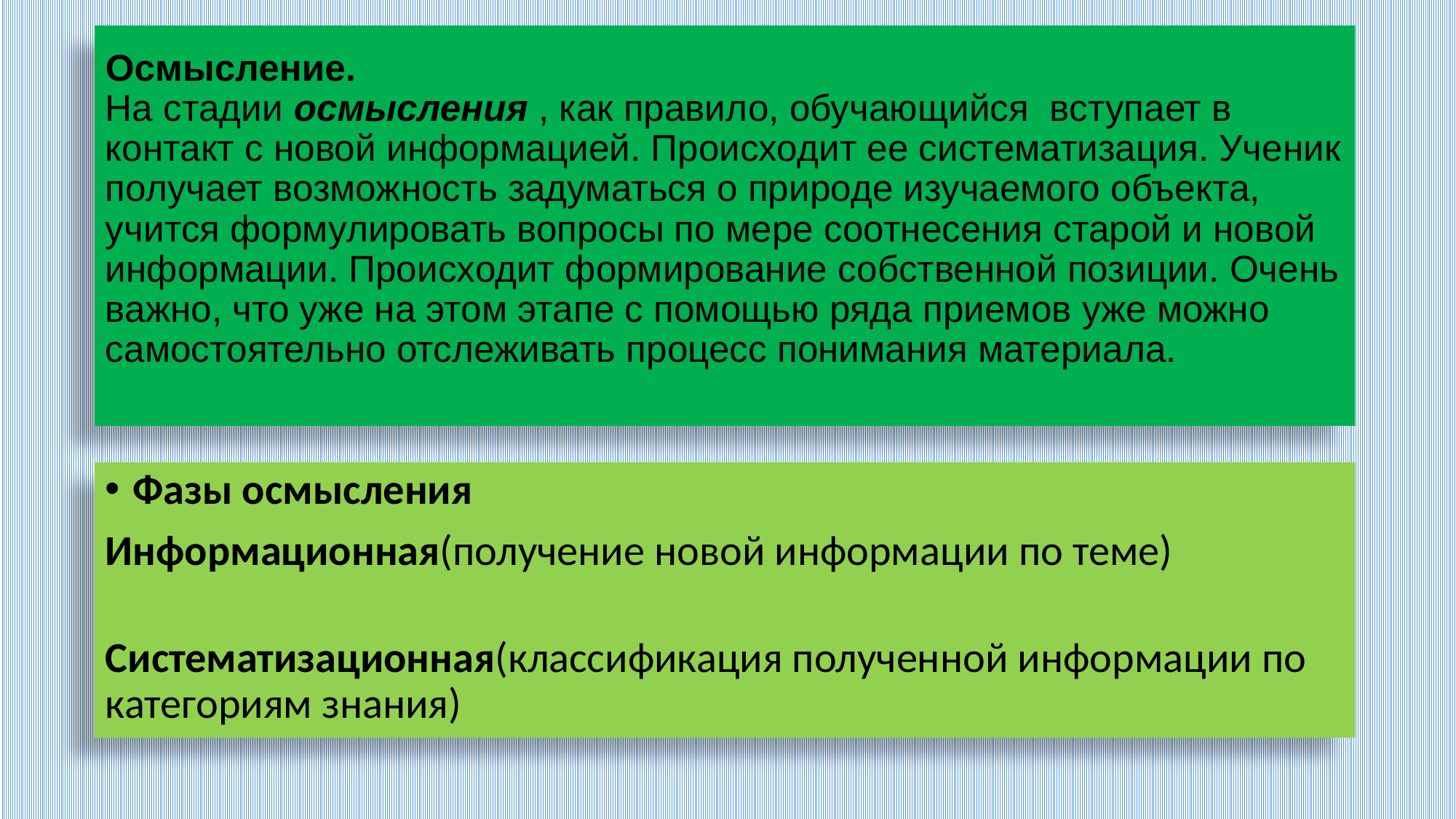

# Осмысление. На стадии осмысления , как правило, обучающийся  вступает в контакт с новой информацией. Происходит ее систематизация. Ученик получает возможность задуматься о природе изучаемого объекта, учится формулировать вопросы по мере соотнесения старой и новой информации. Происходит формирование собственной позиции. Очень важно, что уже на этом этапе с помощью ряда приемов уже можно самостоятельно отслеживать процесс понимания материала.
Фазы осмысления
Информационная(получение новой информации по теме)
Систематизационная(классификация полученной информации по категориям знания)